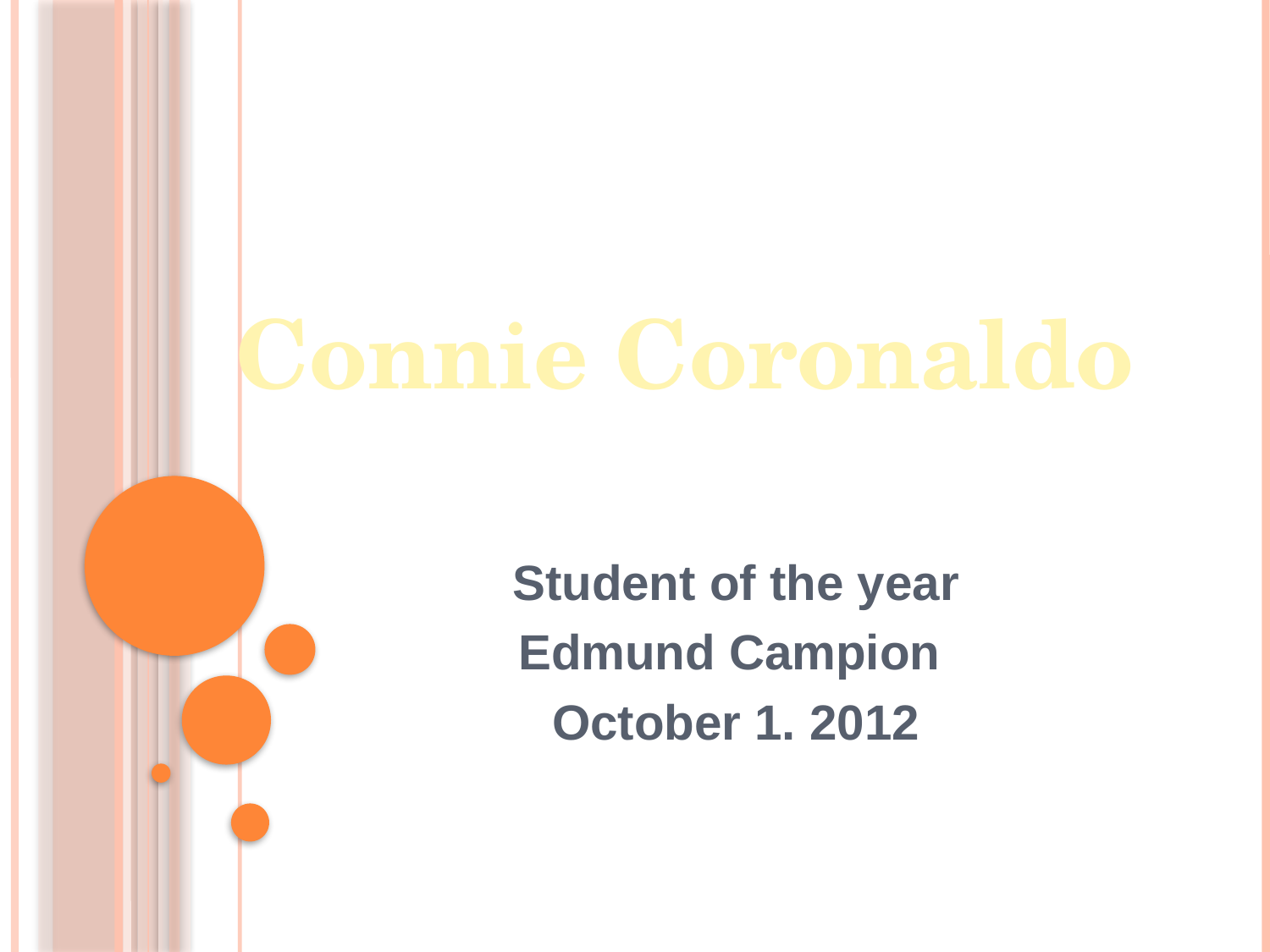

#
Connie Coronaldo

Student of the year
Edmund Campion
October 1. 2012